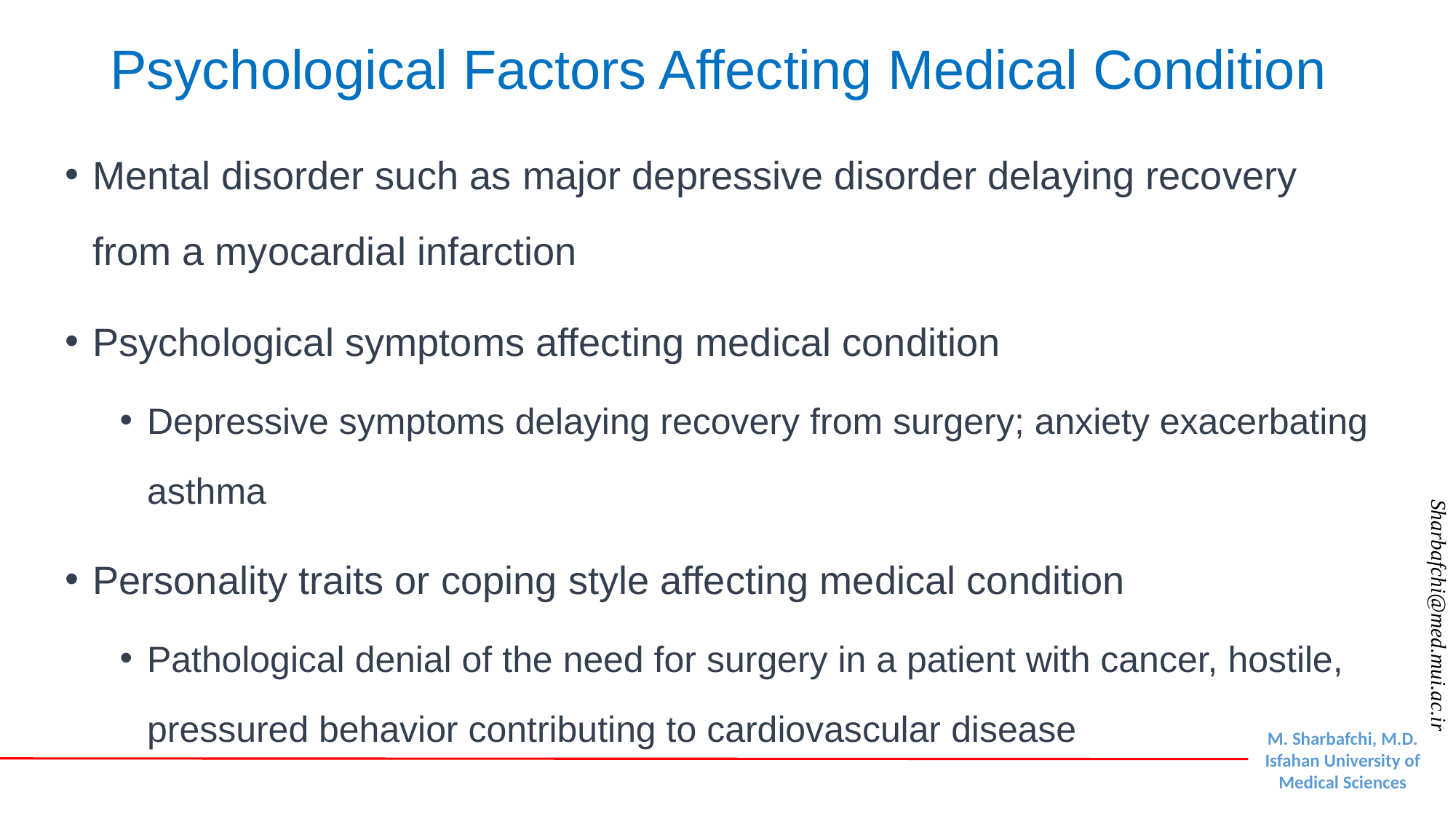

# Psychological Factors Affecting Medical Condition
Mental disorder such as major depressive disorder delaying recovery from a myocardial infarction
Psychological symptoms affecting medical condition
Depressive symptoms delaying recovery from surgery; anxiety exacerbating asthma
Personality traits or coping style affecting medical condition
Pathological denial of the need for surgery in a patient with cancer, hostile, pressured behavior contributing to cardiovascular disease